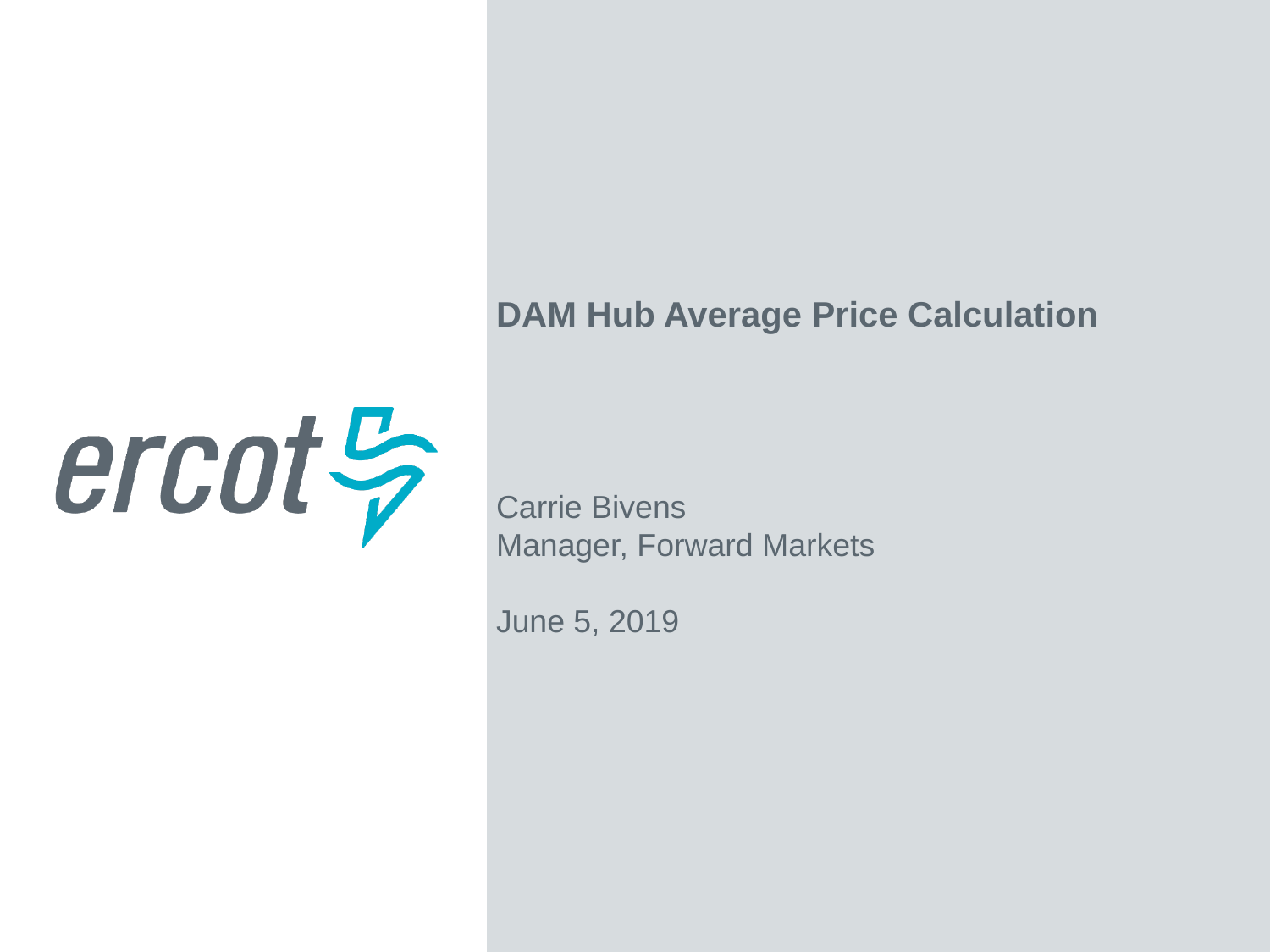

DAM Hub Average Price Calculation

Carrie Bivens
Manager, Forward Markets

June 5, 2019